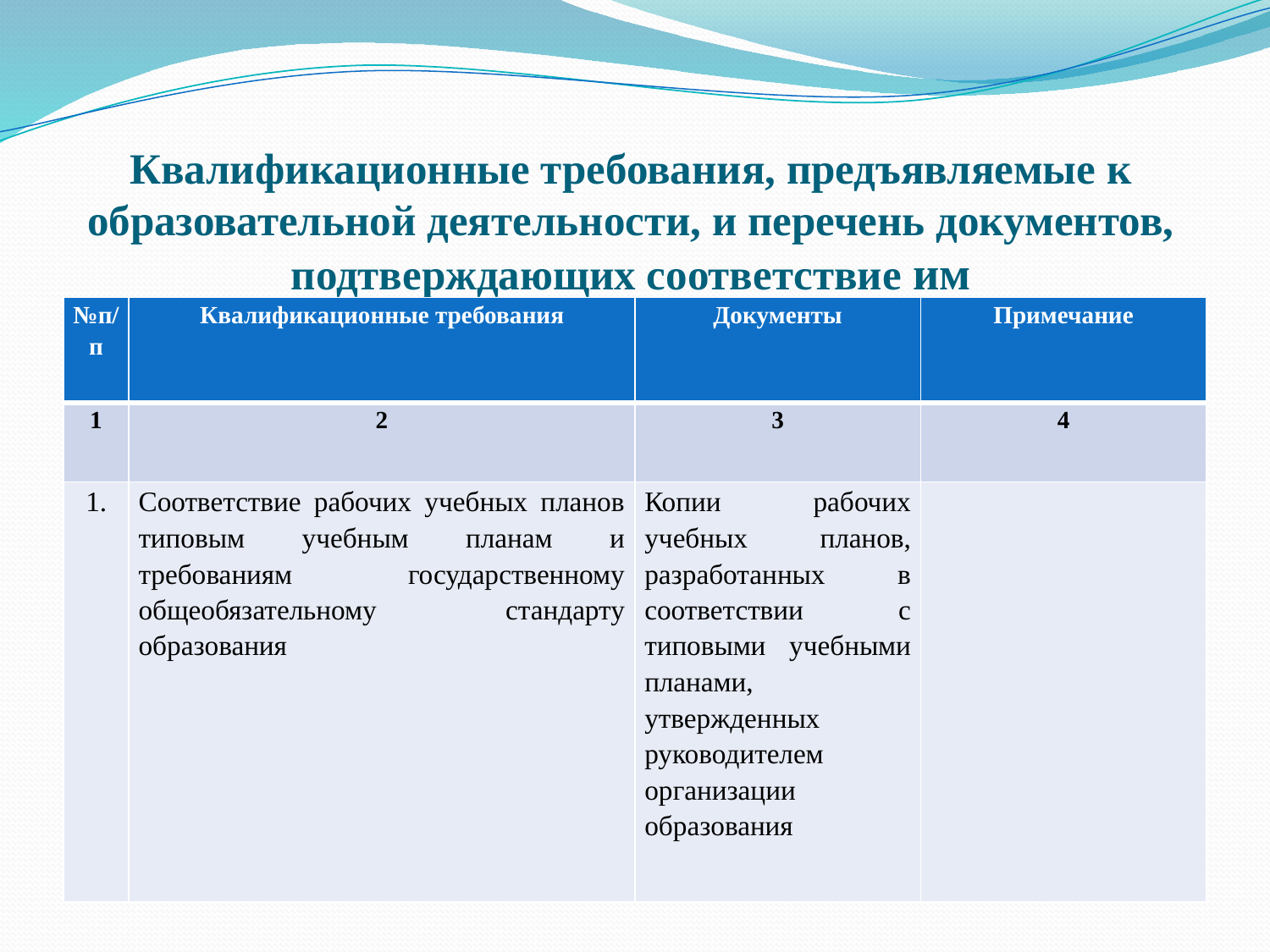

# Квалификационные требования, предъявляемые к образовательной деятельности, и перечень документов, подтверждающих соответствие им
| №п/п | Квалификационные требования | Документы | Примечание |
| --- | --- | --- | --- |
| 1 | 2 | 3 | 4 |
| 1. | Соответствие рабочих учебных планов типовым учебным планам и требованиям государственному общеобязательному стандарту образования | Копии рабочих учебных планов, разработанных в соответствии с типовыми учебными планами, утвержденных руководителем организации образования |  |